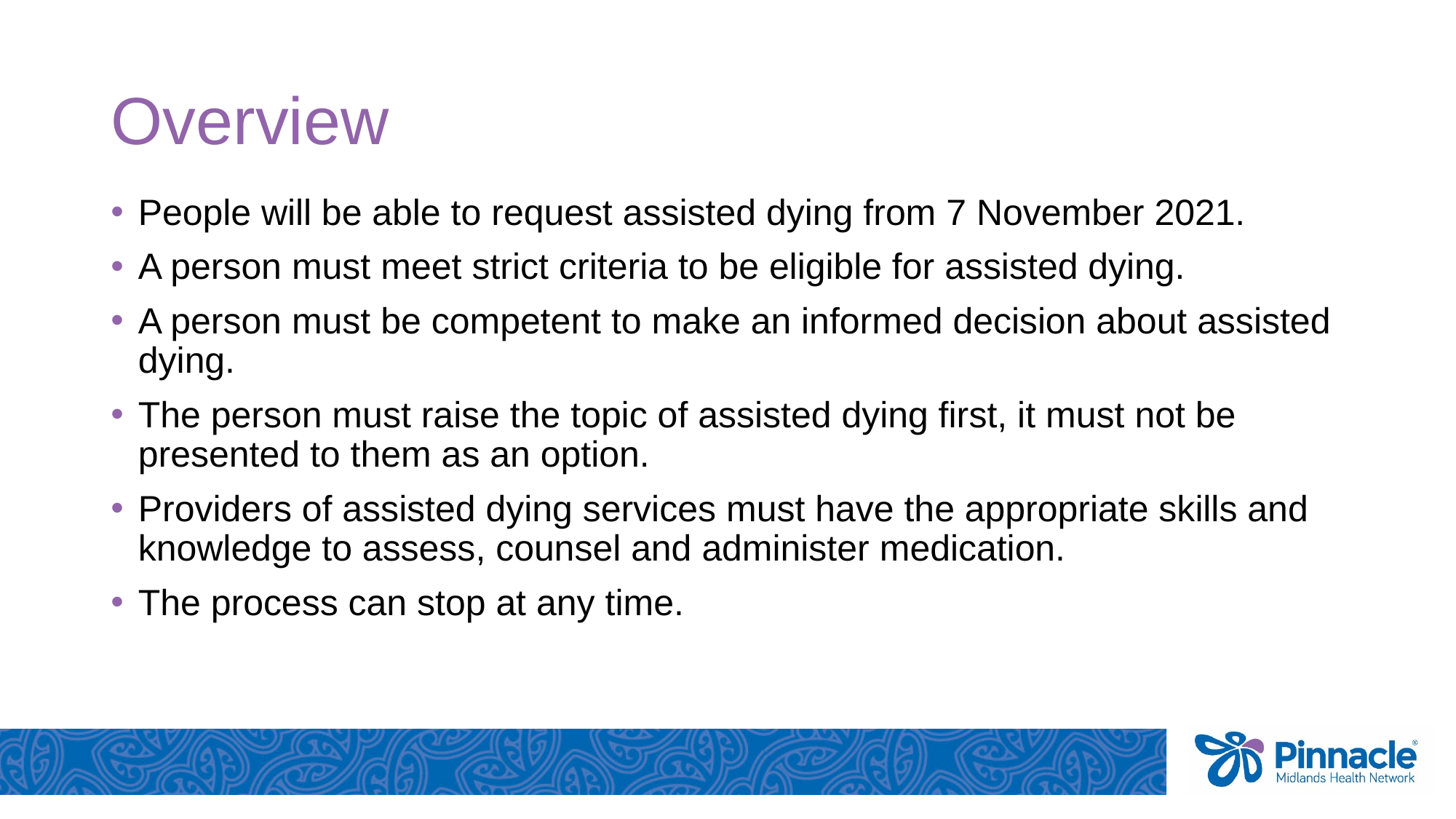

# Overview
People will be able to request assisted dying from 7 November 2021.
A person must meet strict criteria to be eligible for assisted dying.
A person must be competent to make an informed decision about assisted dying.
The person must raise the topic of assisted dying first, it must not be presented to them as an option.
Providers of assisted dying services must have the appropriate skills and knowledge to assess, counsel and administer medication.
The process can stop at any time.